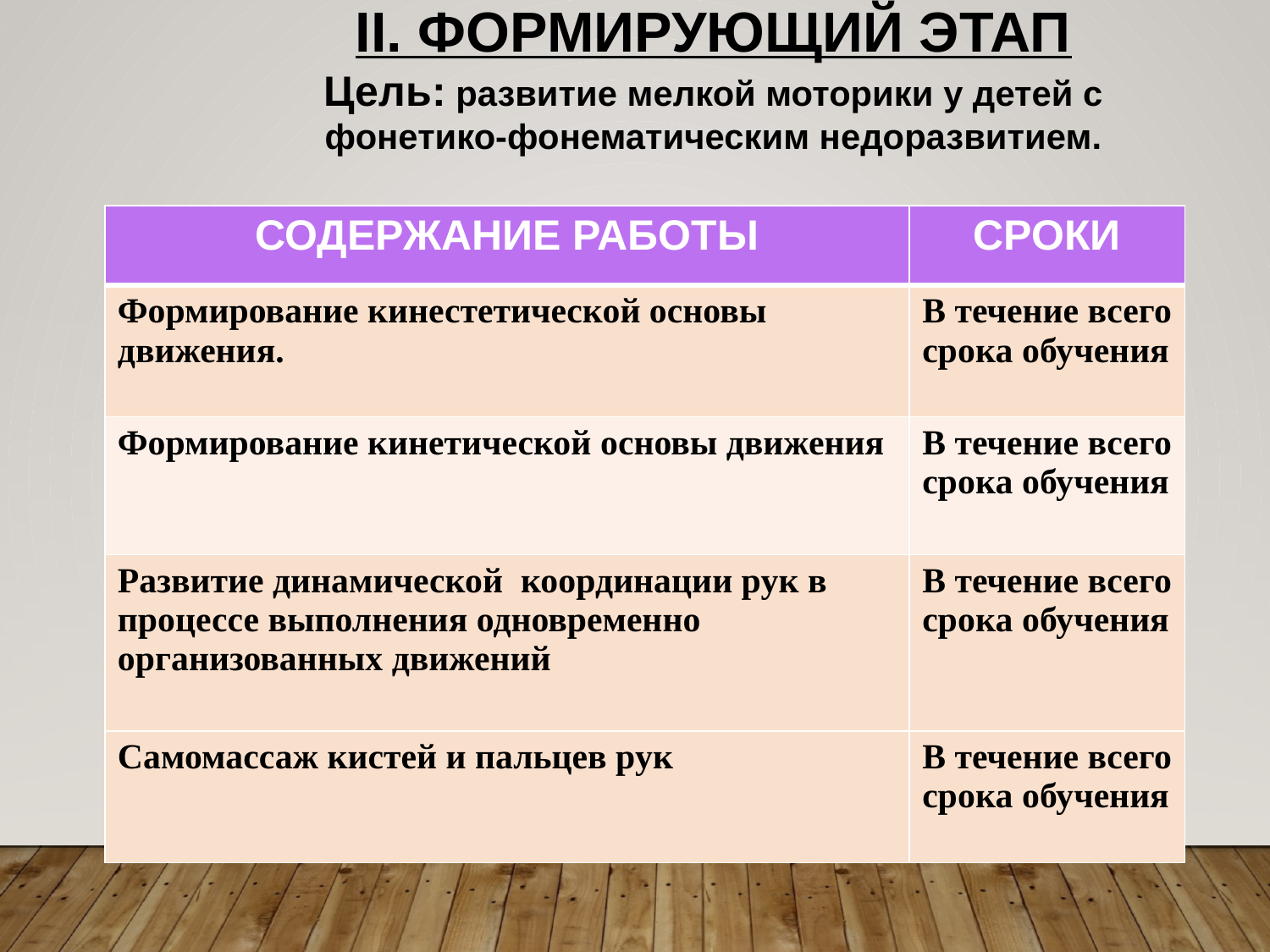

II. ФОРМИРУЮЩИЙ ЭТАП
Цель: развитие мелкой моторики у детей с фонетико-фонематическим недоразвитием.
| СОДЕРЖАНИЕ РАБОТЫ | СРОКИ |
| --- | --- |
| Формирование кинестетической основы движения. | В течение всего срока обучения |
| Формирование кинетической основы движения | В течение всего срока обучения |
| Развитие динамической координации рук в процессе выполнения одновременно организованных движений | В течение всего срока обучения |
| Самомассаж кистей и пальцев рук | В течение всего срока обучения |